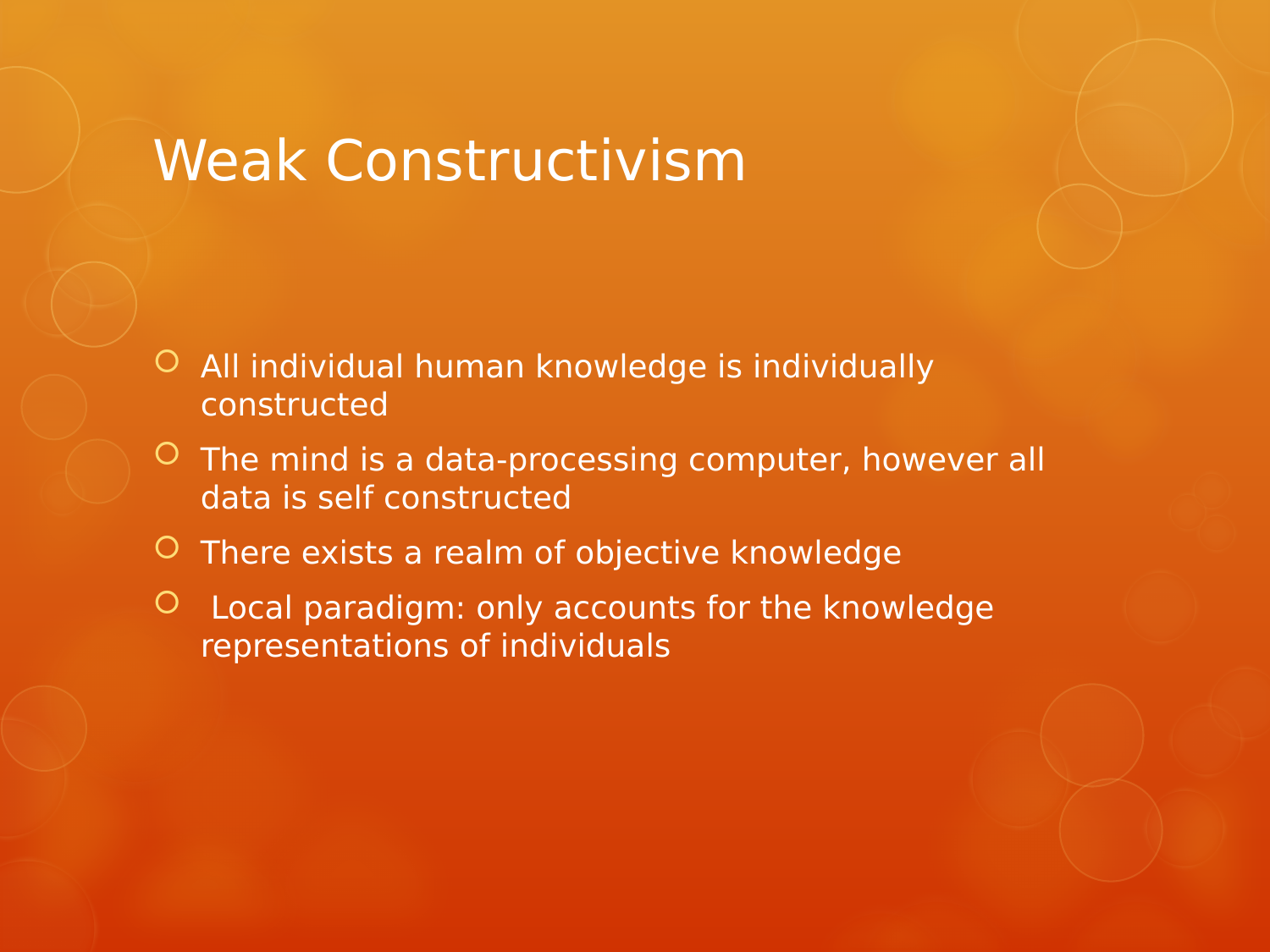

# Weak Constructivism
All individual human knowledge is individually constructed
The mind is a data-processing computer, however all data is self constructed
There exists a realm of objective knowledge
 Local paradigm: only accounts for the knowledge representations of individuals